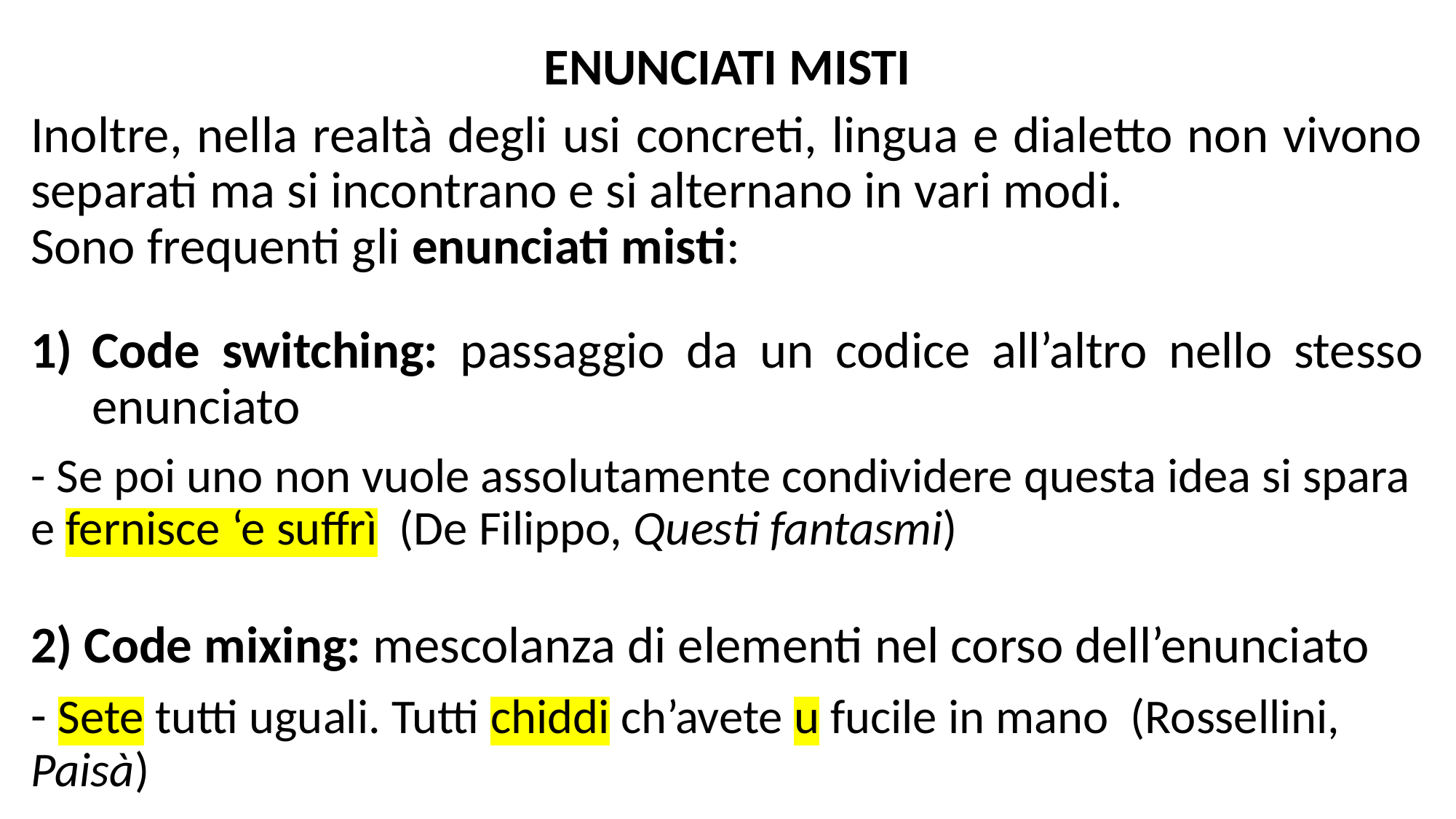

# ENUNCIATI MISTI
Inoltre, nella realtà degli usi concreti, lingua e dialetto non vivono separati ma si incontrano e si alternano in vari modi.
Sono frequenti gli enunciati misti:

Code switching: passaggio da un codice all’altro nello stesso enunciato
- Se poi uno non vuole assolutamente condividere questa idea si spara e fernisce ‘e suffrì  (De Filippo, Questi fantasmi)

2) Code mixing: mescolanza di elementi nel corso dell’enunciato
- Sete tutti uguali. Tutti chiddi ch’avete u fucile in mano  (Rossellini, Paisà)